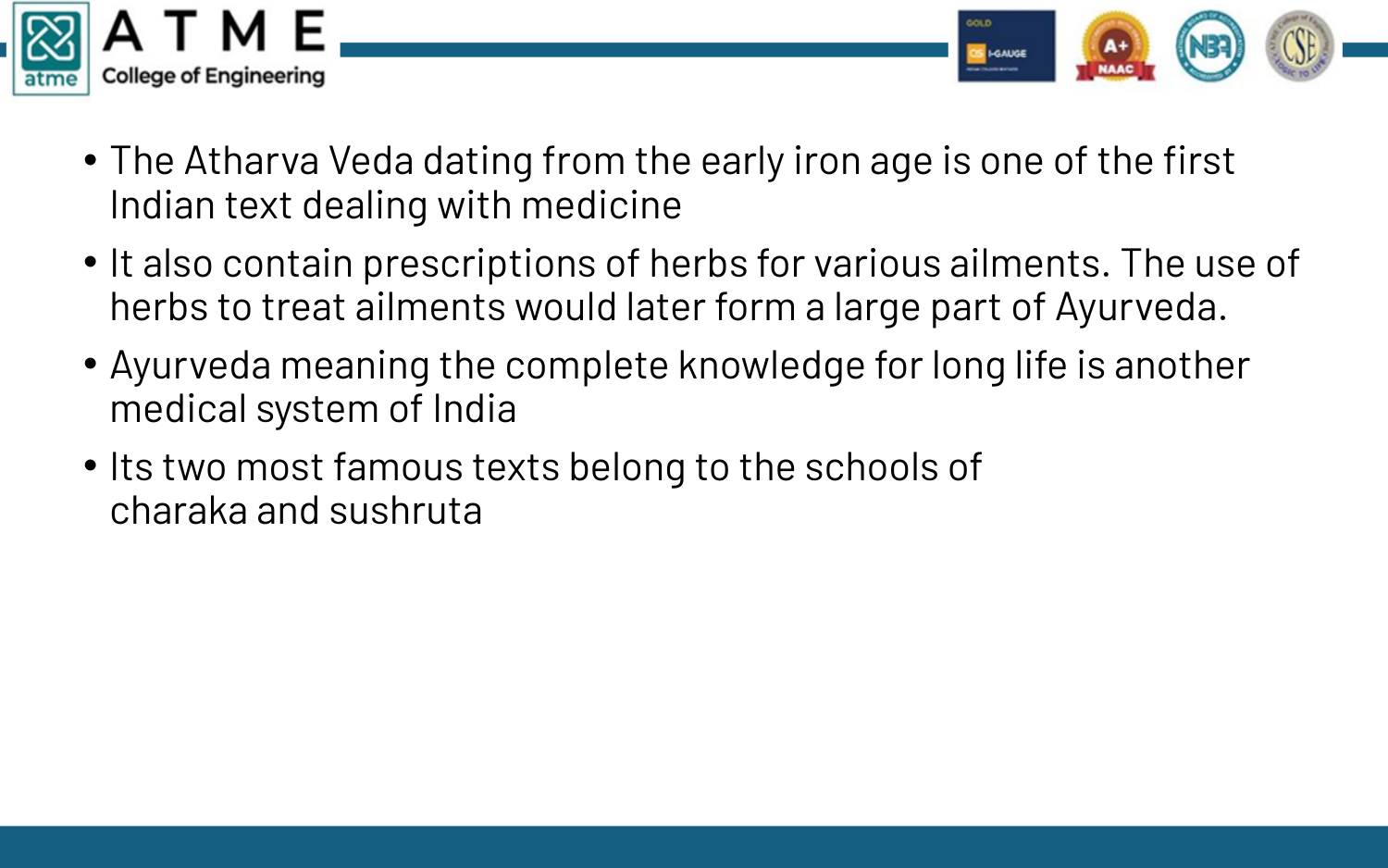

The Atharva Veda dating from the early iron age is one of the first Indian text dealing with medicine
It also contain prescriptions of herbs for various ailments. The use of herbs to treat ailments would later form a large part of Ayurveda.
Ayurveda meaning the complete knowledge for long life is another medical system of India
Its two most famous texts belong to the schools of charaka and sushruta